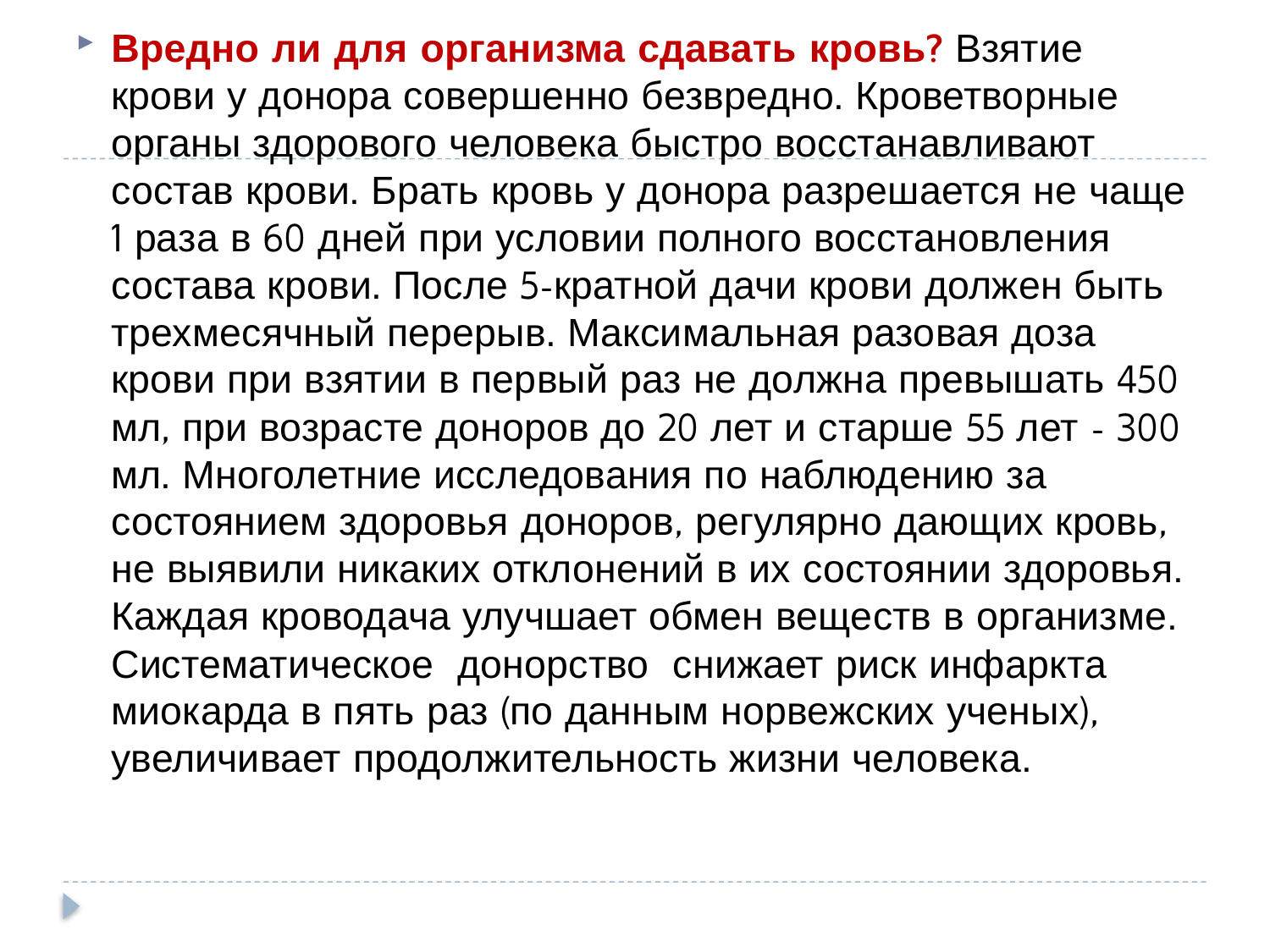

#
Вредно ли для организма сдавать кровь? Взятие крови у донора совершенно безвредно. Кроветворные органы здорового человека быстро восстанавливают состав крови. Брать кровь у донора разрешается не чаще 1 раза в 60 дней при условии полного восстановления состава крови. После 5-кратной дачи крови должен быть трехмесячный перерыв. Максимальная разовая доза крови при взятии в первый раз не должна превышать 450 мл, при возрасте доноров до 20 лет и старше 55 лет - 300 мл. Многолетние исследования по наблюдению за состоянием здоровья доноров, регулярно дающих кровь, не выявили никаких отклонений в их состоянии здоровья. Каждая кроводача улучшает обмен веществ в организме. Систематическое  донорство  снижает риск инфаркта миокарда в пять раз (по данным норвежских ученых), увеличивает продолжительность жизни человека.